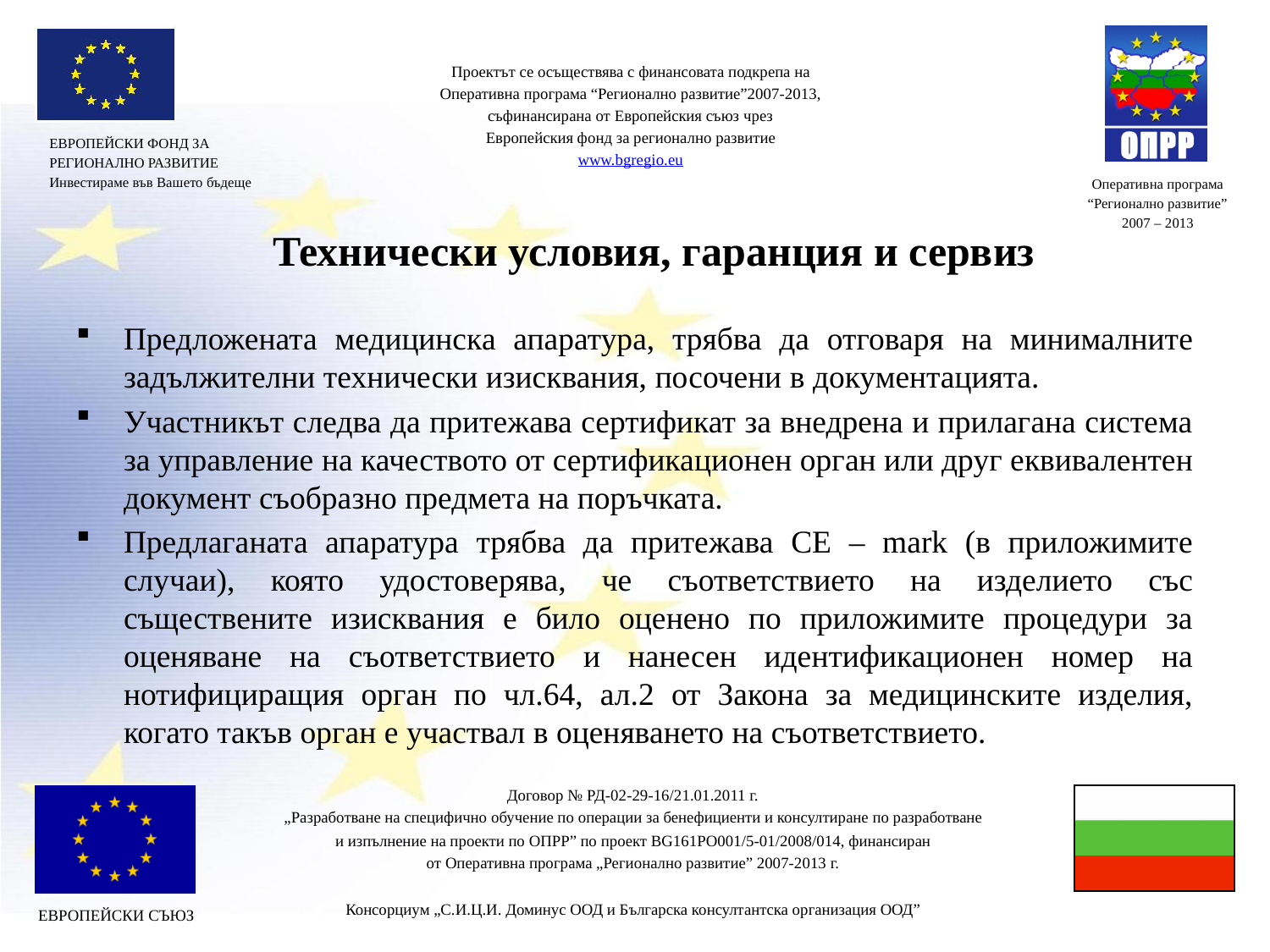

# Технически условия, гаранция и сервиз
Предложената медицинска апаратура, трябва да отговаря на минималните задължителни технически изисквания, посочени в документацията.
Участникът следва да притежава сертификат за внедрена и прилагана система за управление на качеството от сертификационен орган или друг еквивалентен документ съобразно предмета на поръчката.
Предлаганата апаратура трябва да притежава СЕ – mark (в приложимите случаи), която удостоверява, че съответствието на изделието със съществените изисквания е било оценено по приложимите процедури за оценяване на съответствието и нанесен идентификационен номер на нотифициращия орган по чл.64, ал.2 от Закона за медицинските изделия, когато такъв орган е участвал в оценяването на съответствието.